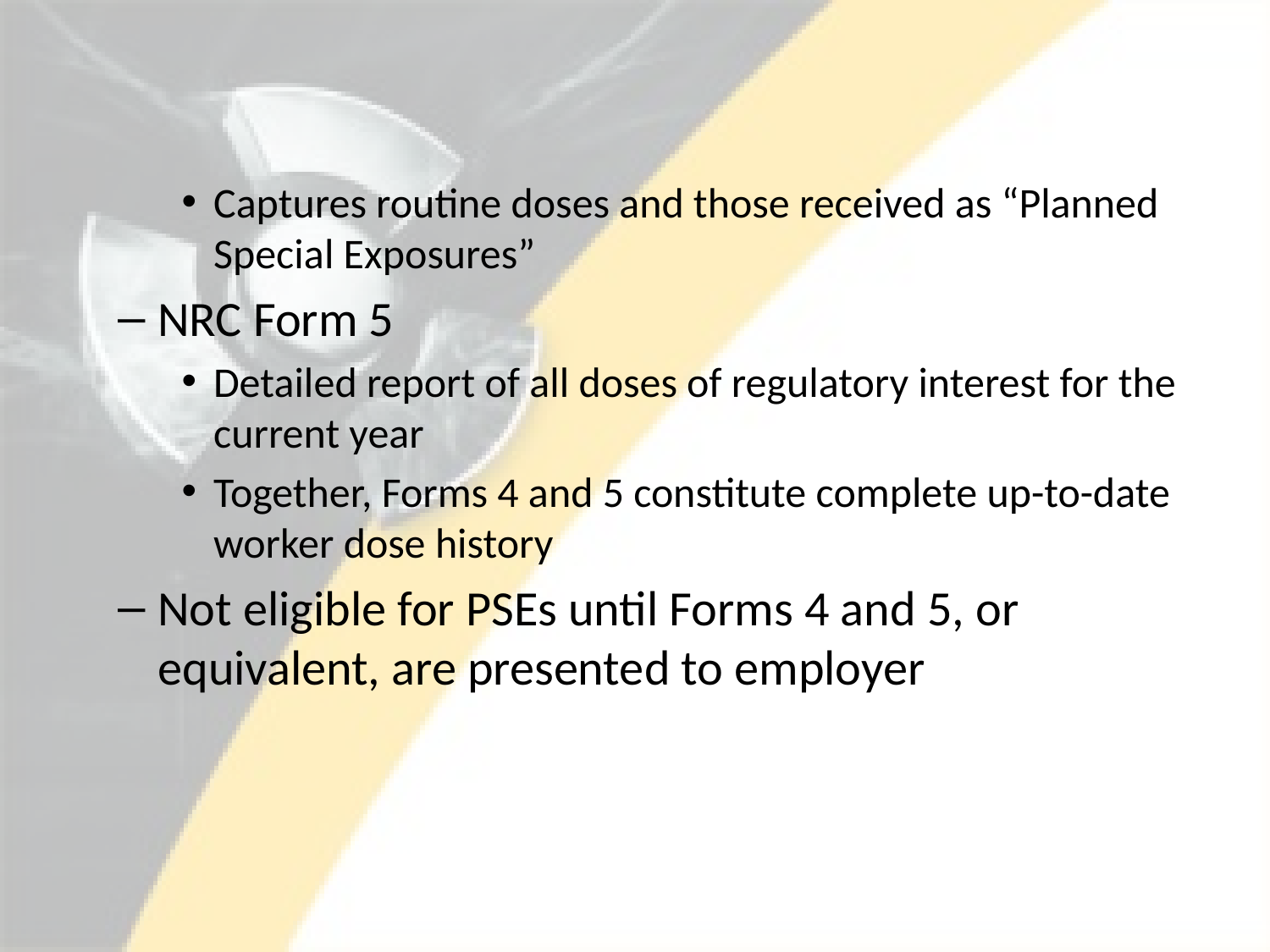

#
Captures routine doses and those received as “Planned Special Exposures”
NRC Form 5
Detailed report of all doses of regulatory interest for the current year
Together, Forms 4 and 5 constitute complete up-to-date worker dose history
Not eligible for PSEs until Forms 4 and 5, or equivalent, are presented to employer